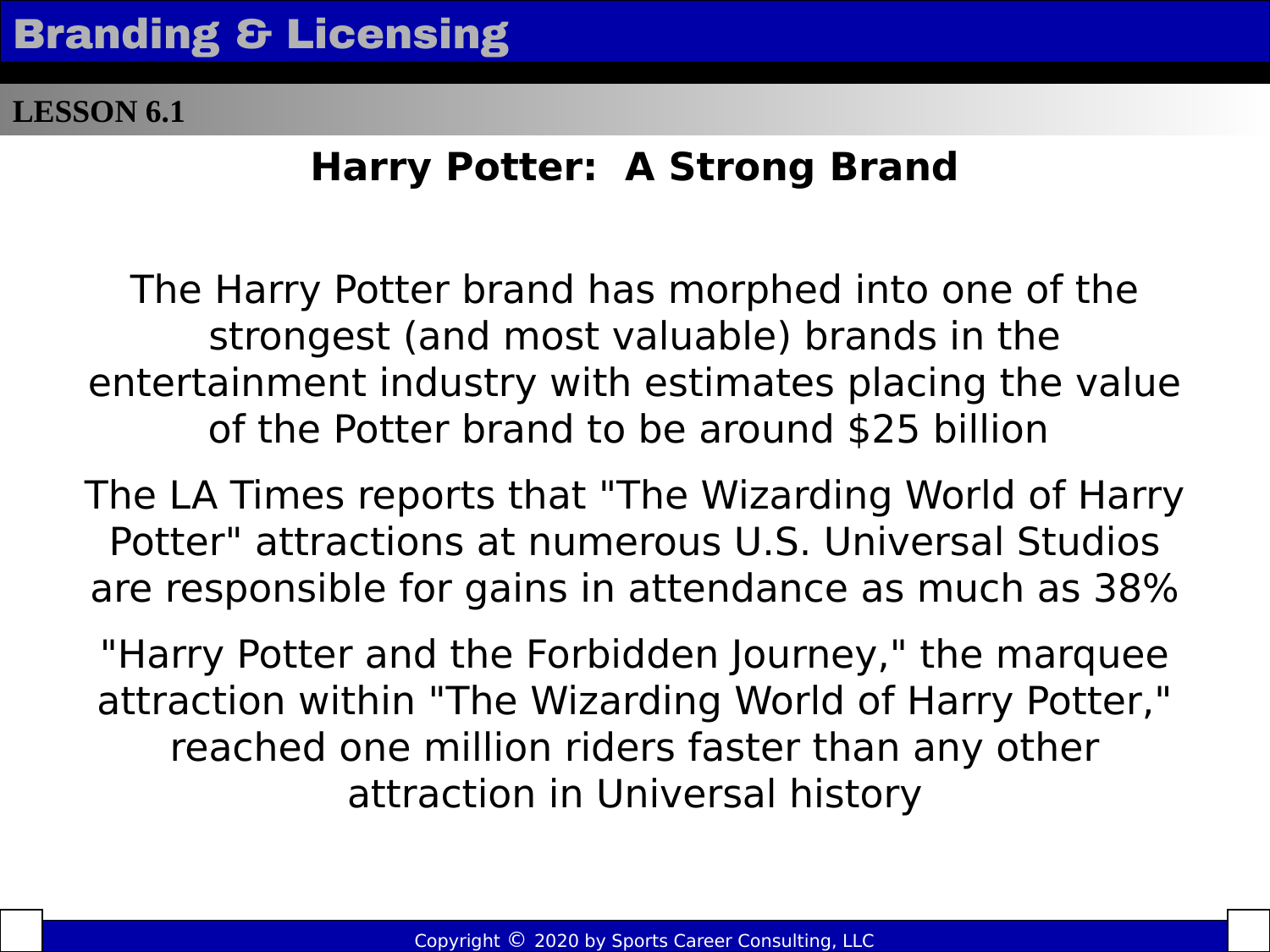

Branding & Licensing
LESSON 6.1
Harry Potter:  A Strong Brand

The Harry Potter brand has morphed into one of the strongest (and most valuable) brands in the entertainment industry with estimates placing the value of the Potter brand to be around $25 billion
The LA Times reports that "The Wizarding World of Harry Potter" attractions at numerous U.S. Universal Studios are responsible for gains in attendance as much as 38%
"Harry Potter and the Forbidden Journey," the marquee attraction within "The Wizarding World of Harry Potter," reached one million riders faster than any other attraction in Universal history
Copyright © 2020 by Sports Career Consulting, LLC